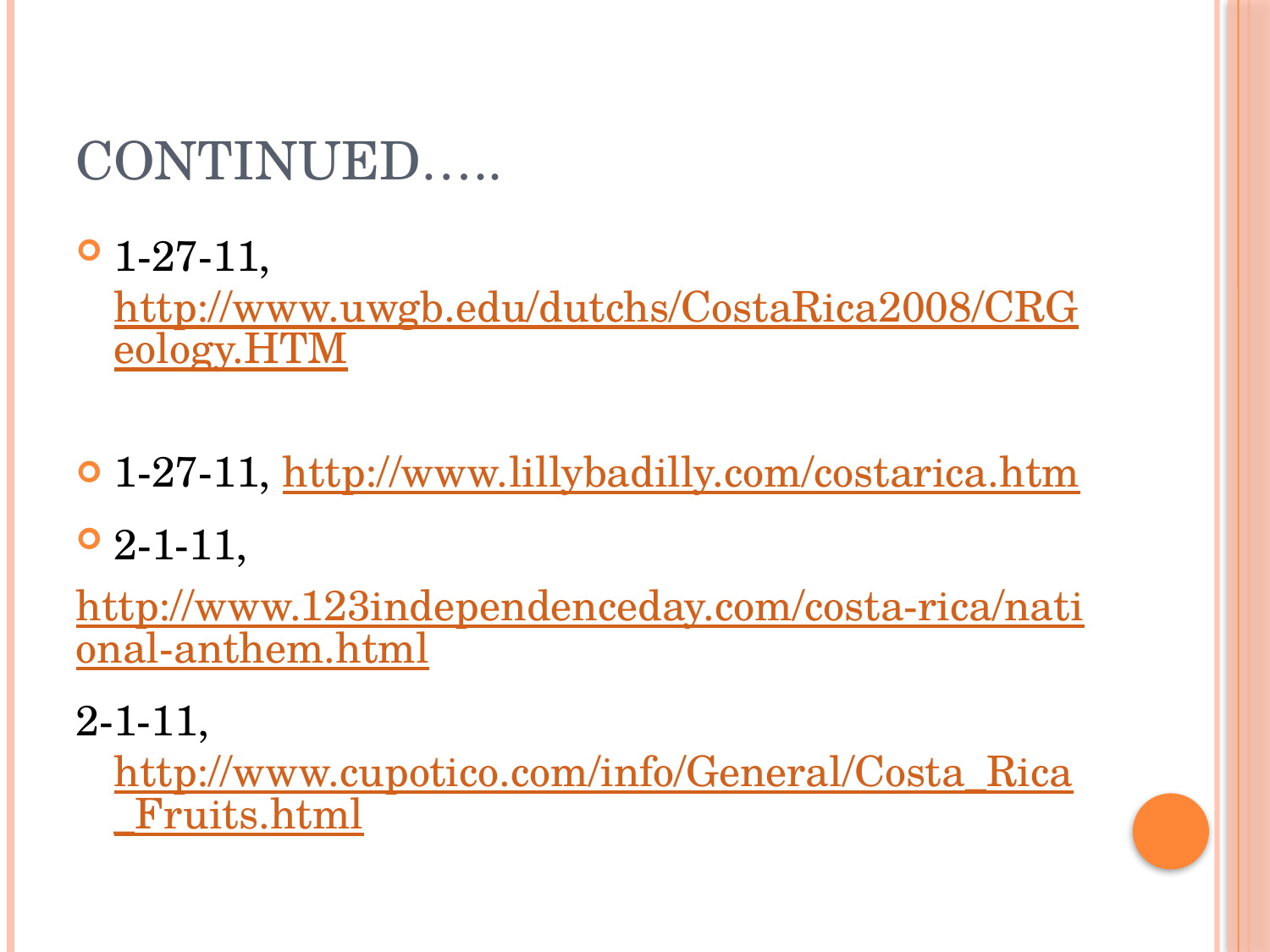

# Continued…..
1-27-11, http://www.uwgb.edu/dutchs/CostaRica2008/CRGeology.HTM
1-27-11, http://www.lillybadilly.com/costarica.htm
2-1-11,
http://www.123independenceday.com/costa-rica/national-anthem.html
2-1-11, http://www.cupotico.com/info/General/Costa_Rica_Fruits.html